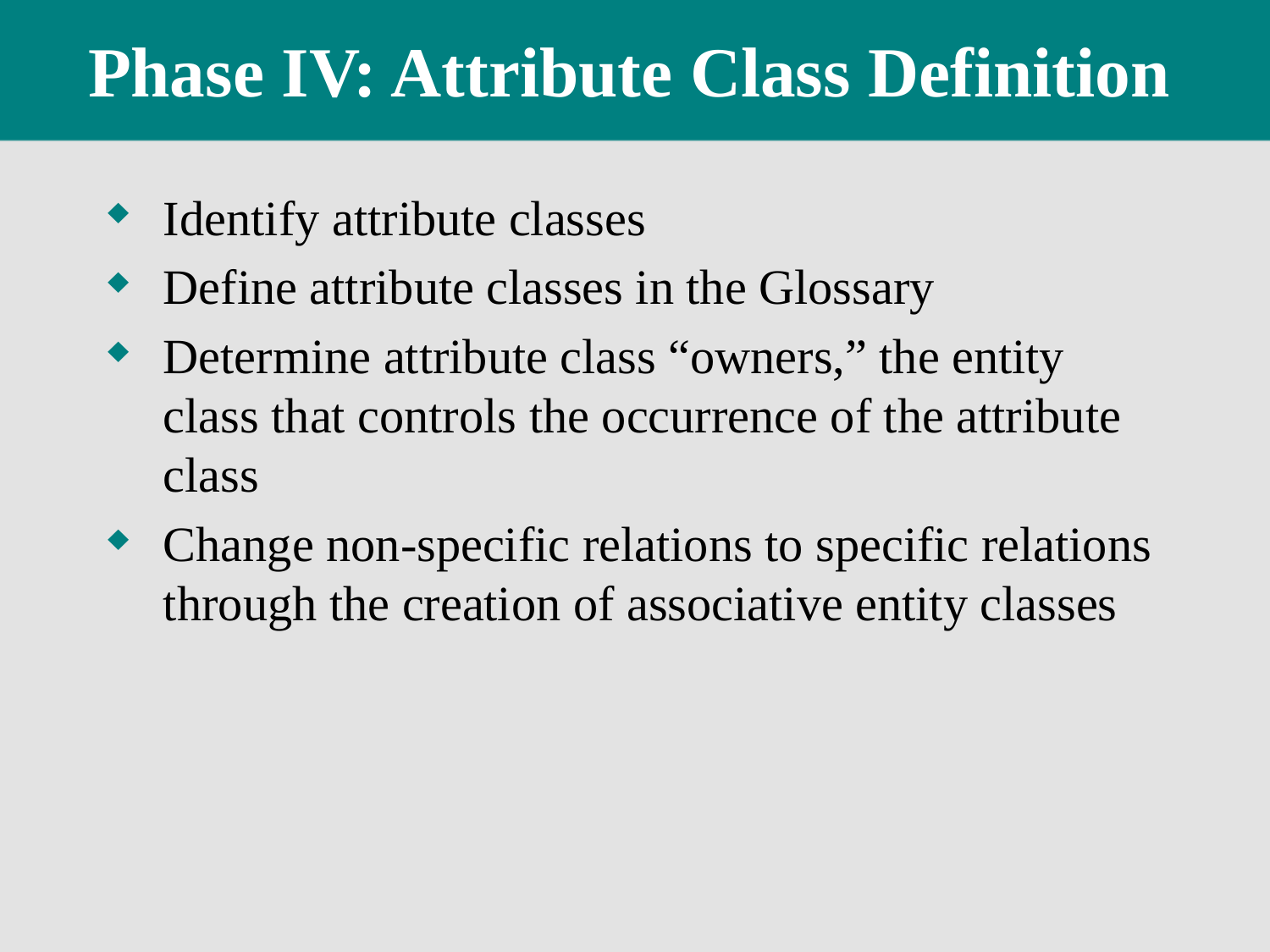

# Phase IV: Attribute Class Definition
Identify attribute classes
Define attribute classes in the Glossary
Determine attribute class “owners,” the entity class that controls the occurrence of the attribute class
Change non-specific relations to specific relations through the creation of associative entity classes